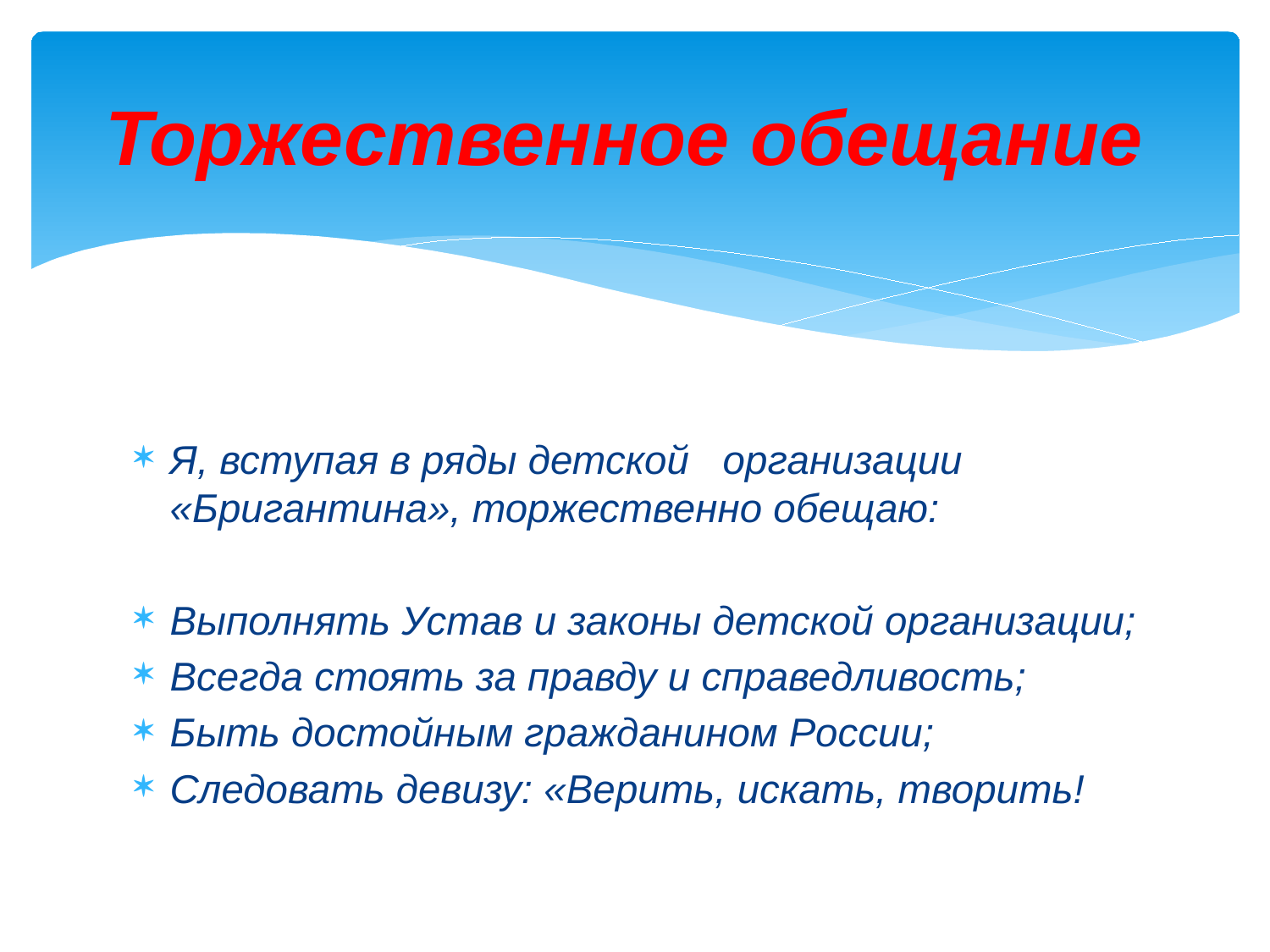

# Торжественное обещание

Я, вступая в ряды детской   организации «Бригантина», торжественно обещаю:

Выполнять Устав и законы детской организации;
Всегда стоять за правду и справедливость;
Быть достойным гражданином России;
Следовать девизу: «Верить, искать, творить!